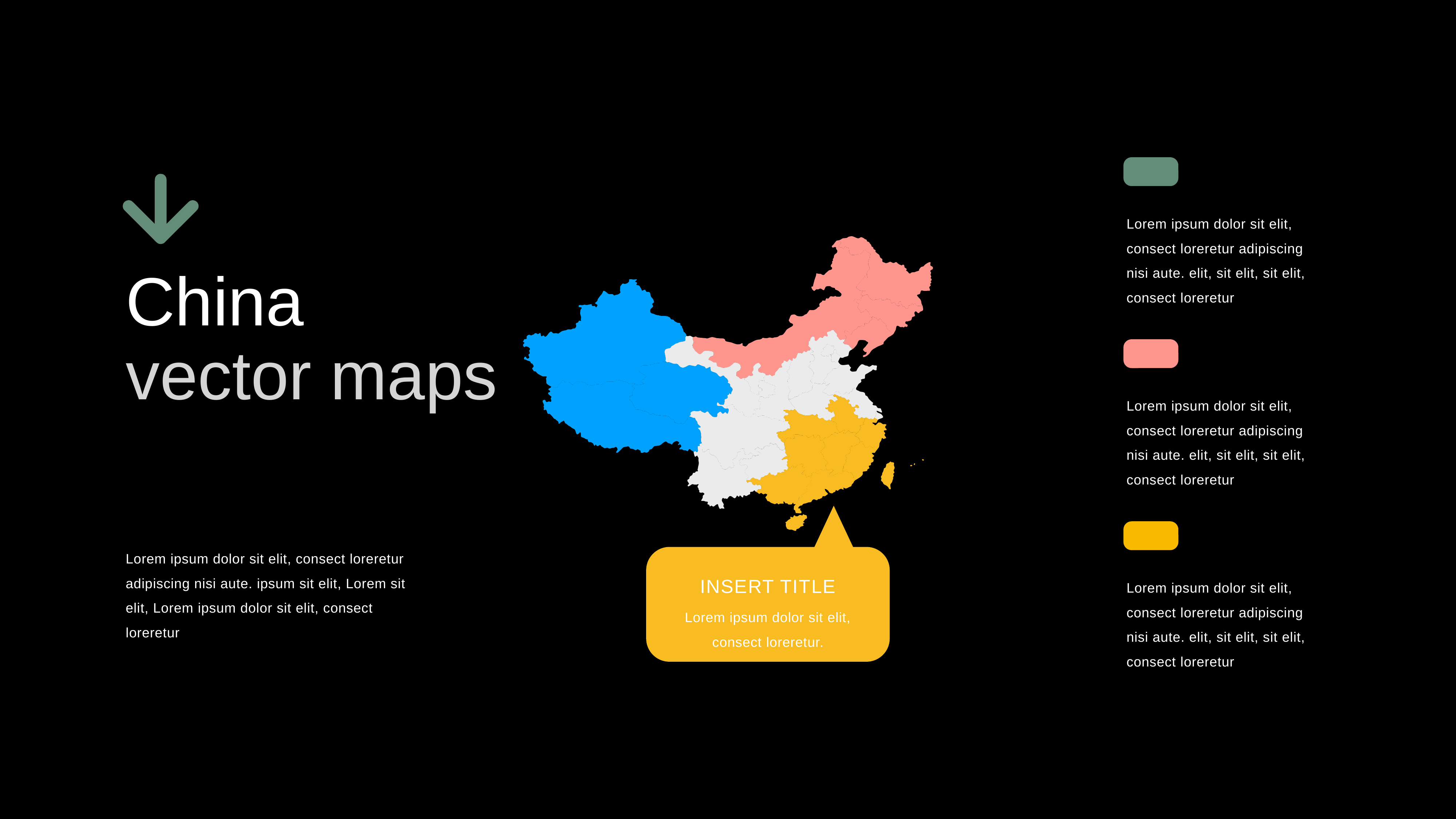

Lorem ipsum dolor sit elit, consect loreretur adipiscing nisi aute. elit, sit elit, sit elit, consect loreretur

China vector maps

Lorem ipsum dolor sit elit, consect loreretur adipiscing nisi aute. elit, sit elit, sit elit, consect loreretur

INSERT TITLE
Lorem ipsum dolor sit elit, consect loreretur.

Lorem ipsum dolor sit elit, consect loreretur adipiscing nisi aute. elit, sit elit, sit elit, consect loreretur
Lorem ipsum dolor sit elit, consect loreretur adipiscing nisi aute. ipsum sit elit, Lorem sit elit, Lorem ipsum dolor sit elit, consect loreretur